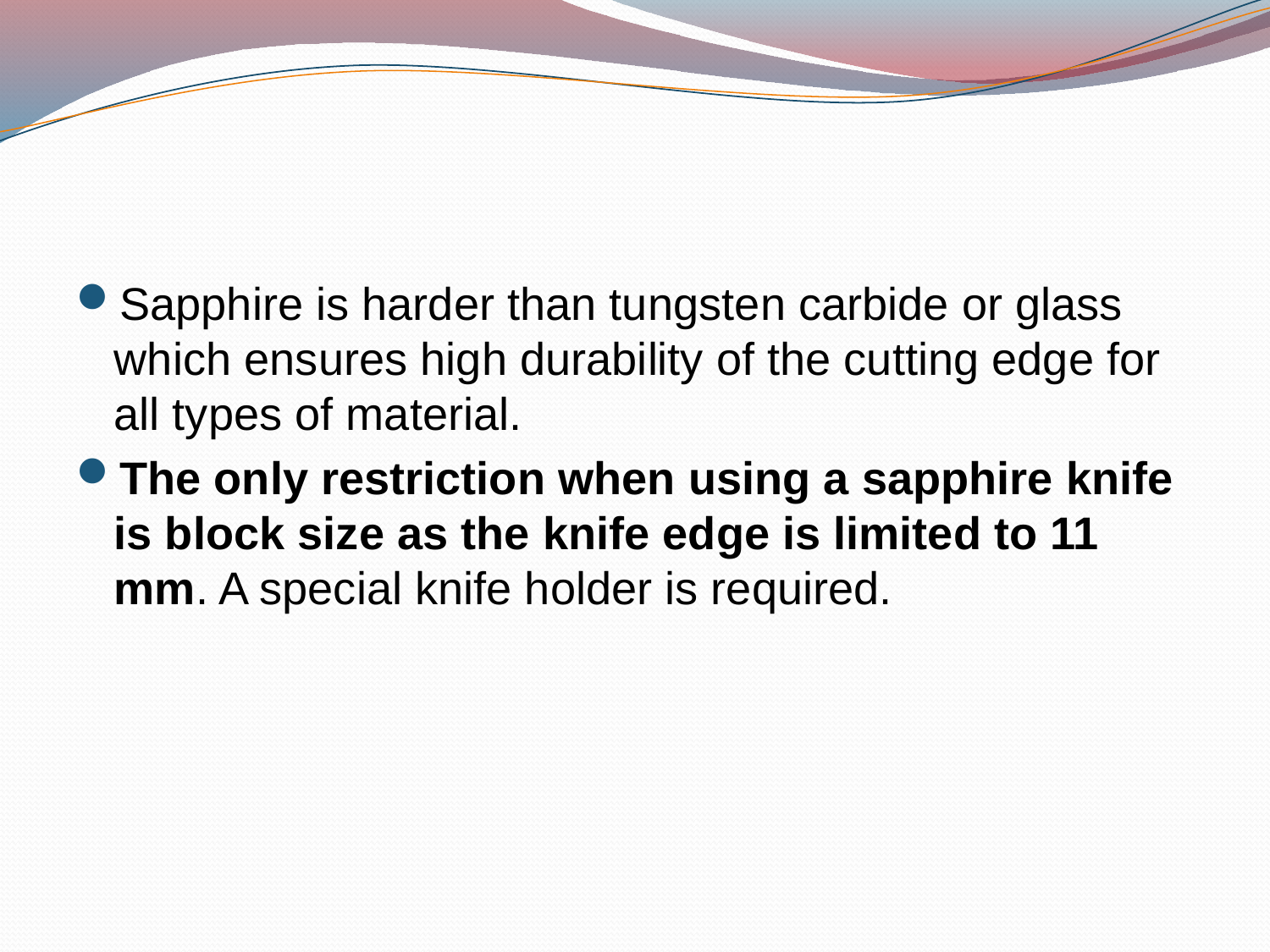

Sapphire is harder than tungsten carbide or glass which ensures high durability of the cutting edge for all types of material.
The only restriction when using a sapphire knife is block size as the knife edge is limited to 11 mm. A special knife holder is required.